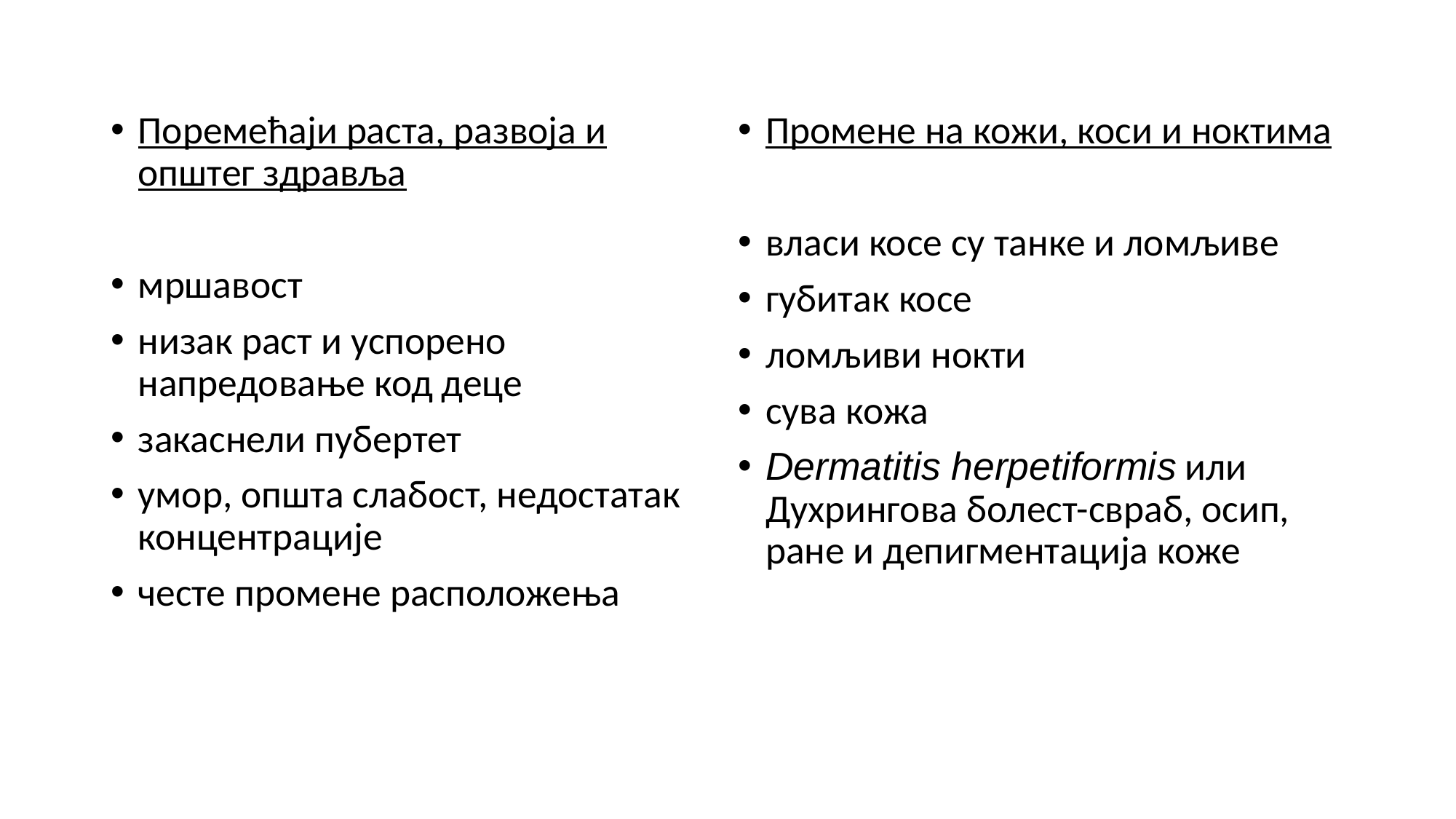

Поремећаји раста, развоја и општег здравља

мршавост
низак раст и успорено напредовање код деце
закаснели пубертет
умор, општа слабост, недостатак концентрације
честе промене расположења

Промене на кожи, коси и ноктима

власи косе су танке и ломљиве
губитак косе
ломљиви нокти
сува кожа
Dermatitis herpetiformis или Духрингова болест-свраб, осип, ране и депигментација коже